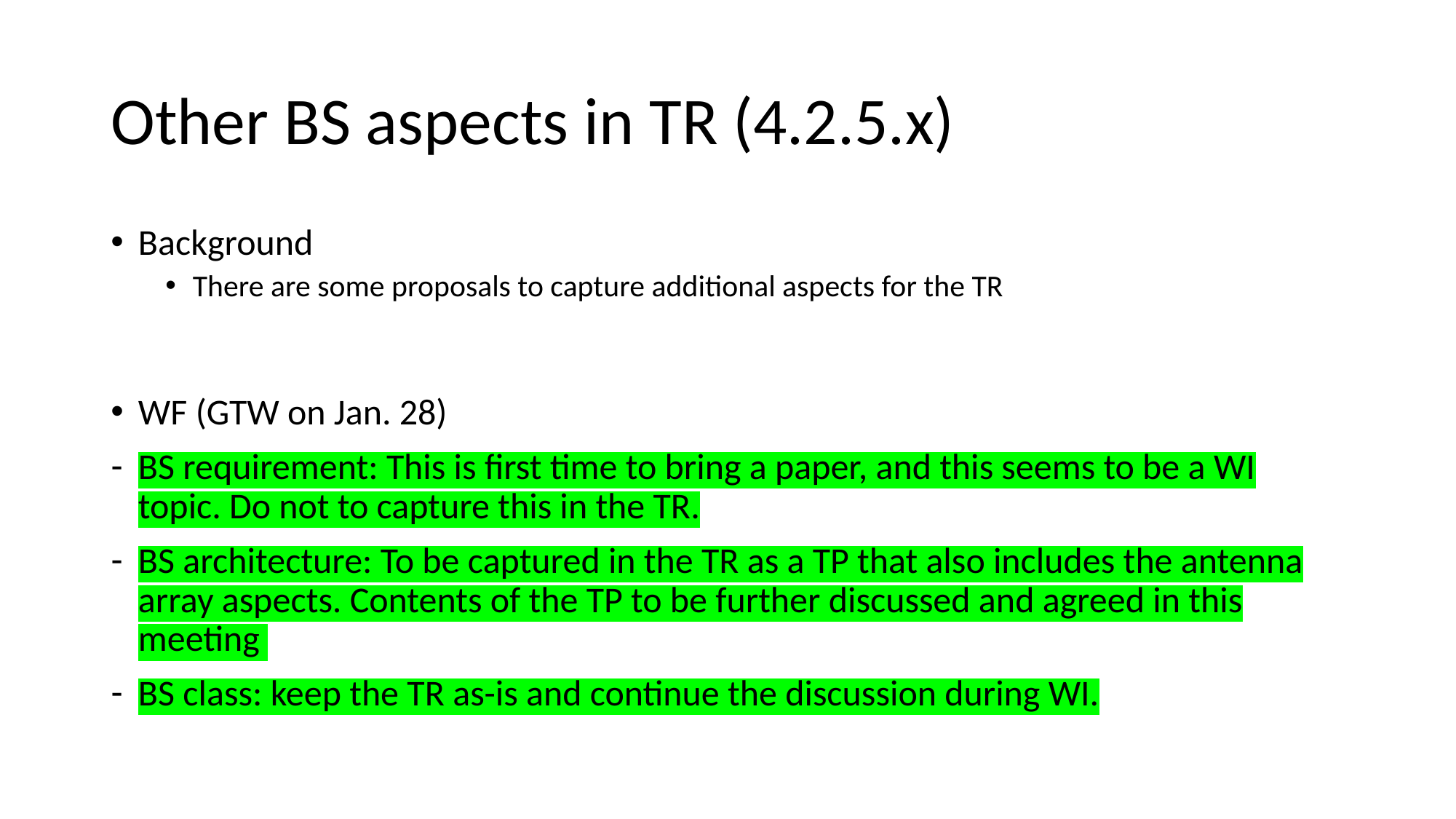

# Other BS aspects in TR (4.2.5.x)
Background
There are some proposals to capture additional aspects for the TR

WF (GTW on Jan. 28)
BS requirement: This is first time to bring a paper, and this seems to be a WI topic. Do not to capture this in the TR.
BS architecture: To be captured in the TR as a TP that also includes the antenna array aspects. Contents of the TP to be further discussed and agreed in this meeting
BS class: keep the TR as-is and continue the discussion during WI.